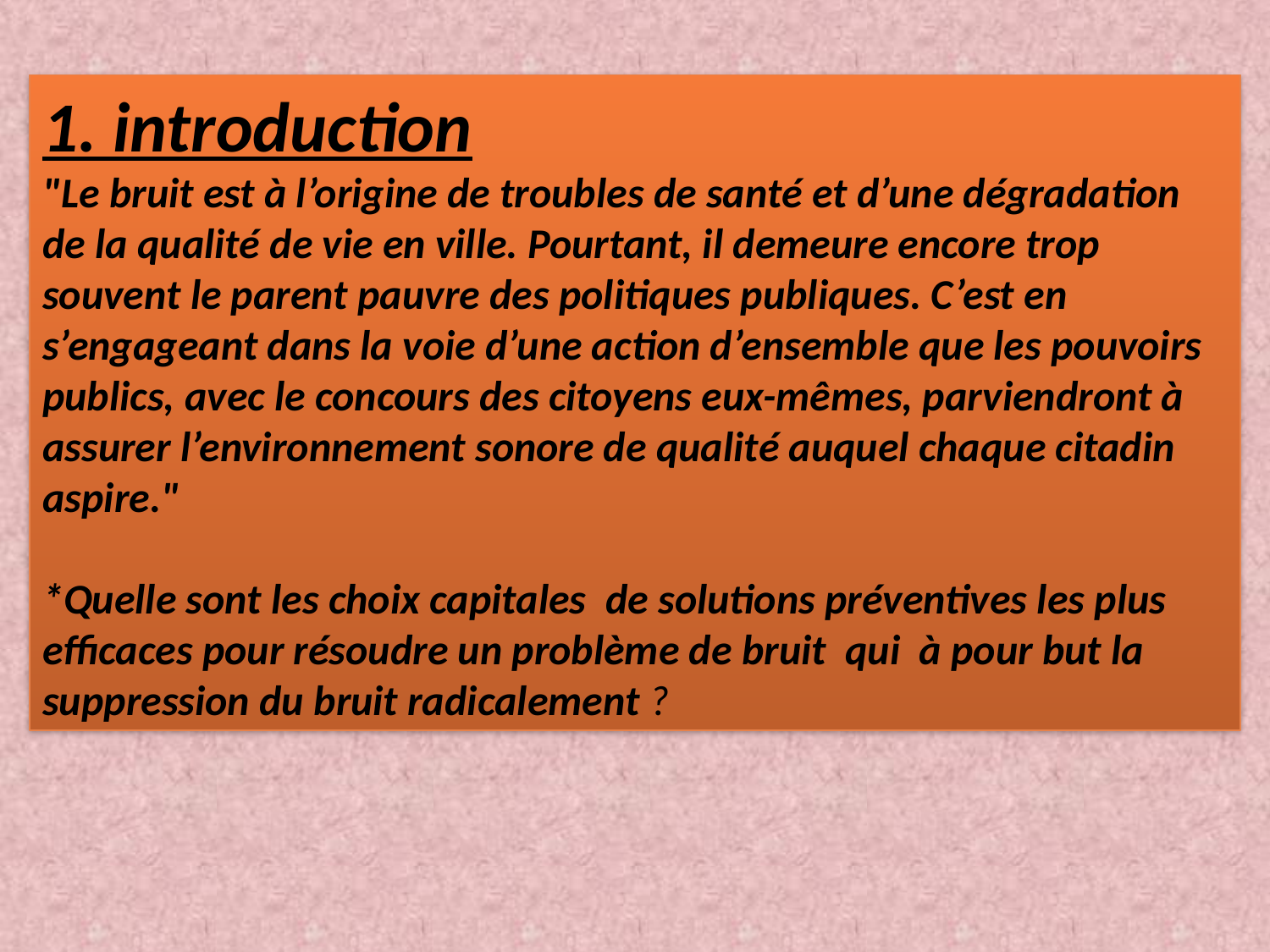

1. introduction
"Le bruit est à l’origine de troubles de santé et d’une dégradation de la qualité de vie en ville. Pourtant, il demeure encore trop souvent le parent pauvre des politiques publiques. C’est en s’engageant dans la voie d’une action d’ensemble que les pouvoirs publics, avec le concours des citoyens eux-mêmes, parviendront à assurer l’environnement sonore de qualité auquel chaque citadin aspire."

*Quelle sont les choix capitales  de solutions préventives les plus efficaces pour résoudre un problème de bruit  qui  à pour but la suppression du bruit radicalement ?